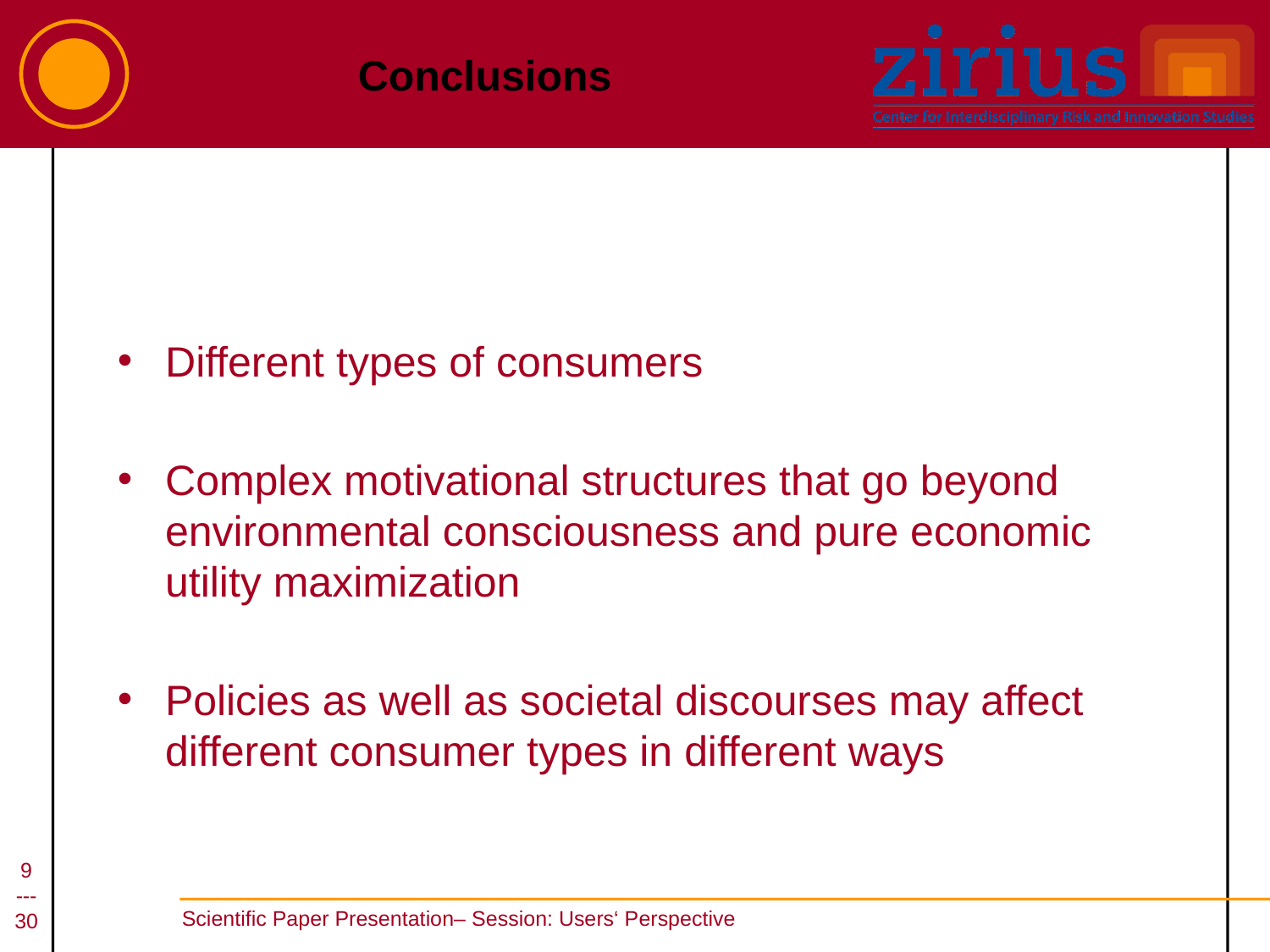

Conclusions
Different types of consumers

Complex motivational structures that go beyond environmental consciousness and pure economic utility maximization

Policies as well as societal discourses may affect different consumer types in different ways
9
---
30